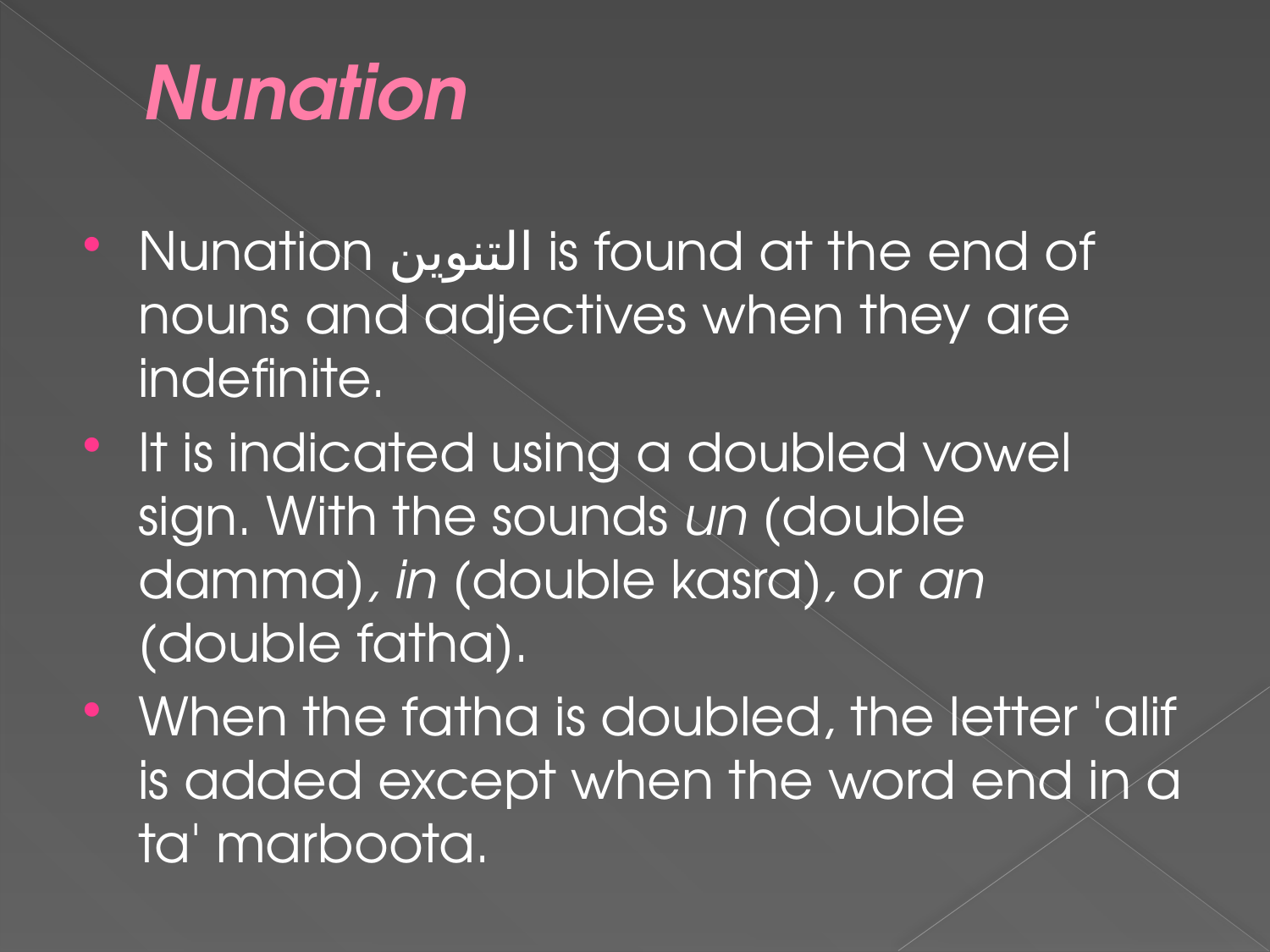

# Nunation
Nunation التنوين is found at the end of nouns and adjectives when they are indefinite.
It is indicated using a doubled vowel sign. With the sounds un (double damma), in (double kasra), or an (double fatha).
When the fatha is doubled, the letter 'alif is added except when the word end in a ta' marboota.